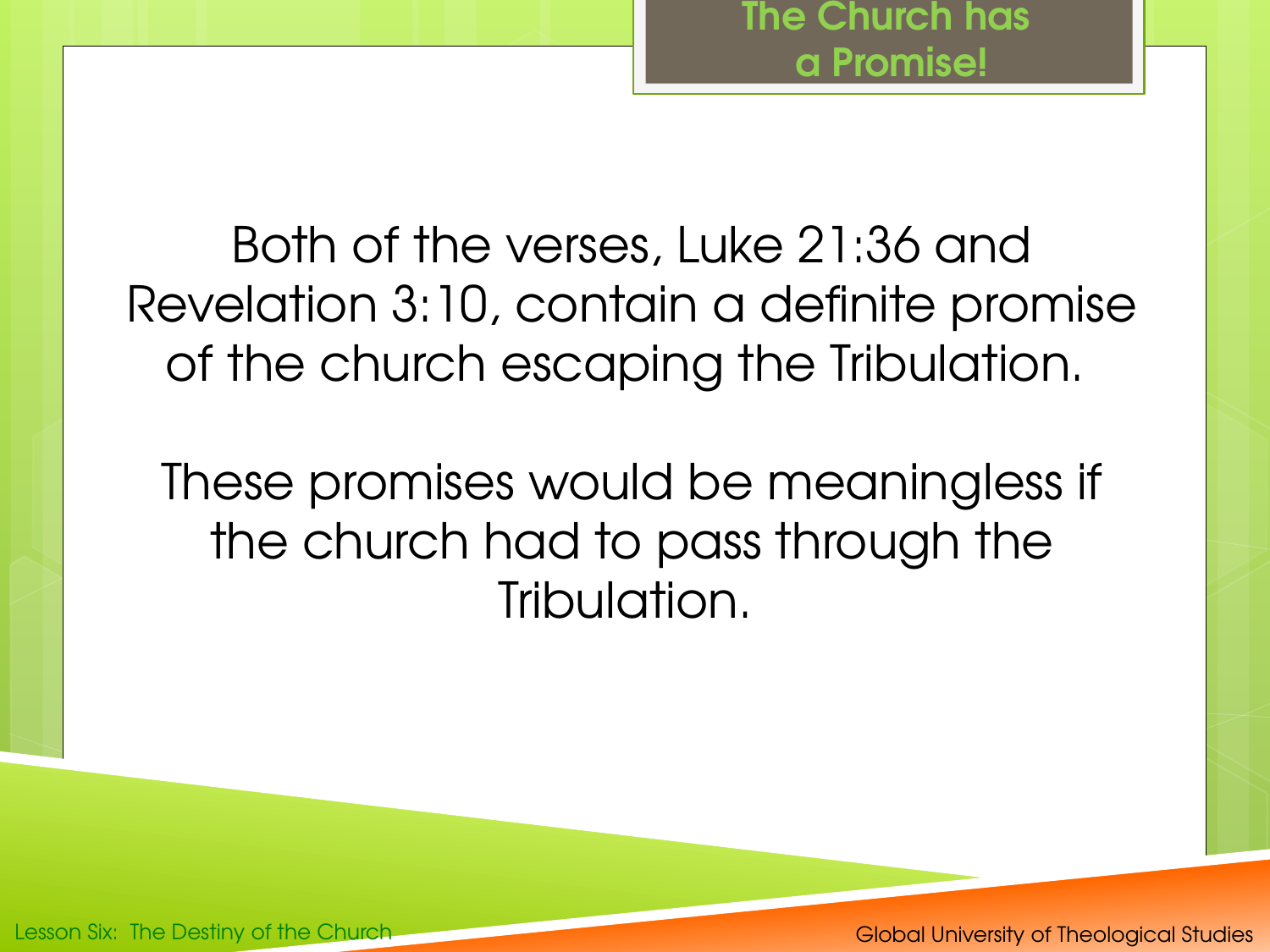

The Church has
a Promise!
Both of the verses, Luke 21:36 and Revelation 3:10, contain a definite promise of the church escaping the Tribulation.

These promises would be meaningless if the church had to pass through the Tribulation.
 Global University of Theological Studies
Lesson Six:  The Destiny of the Church